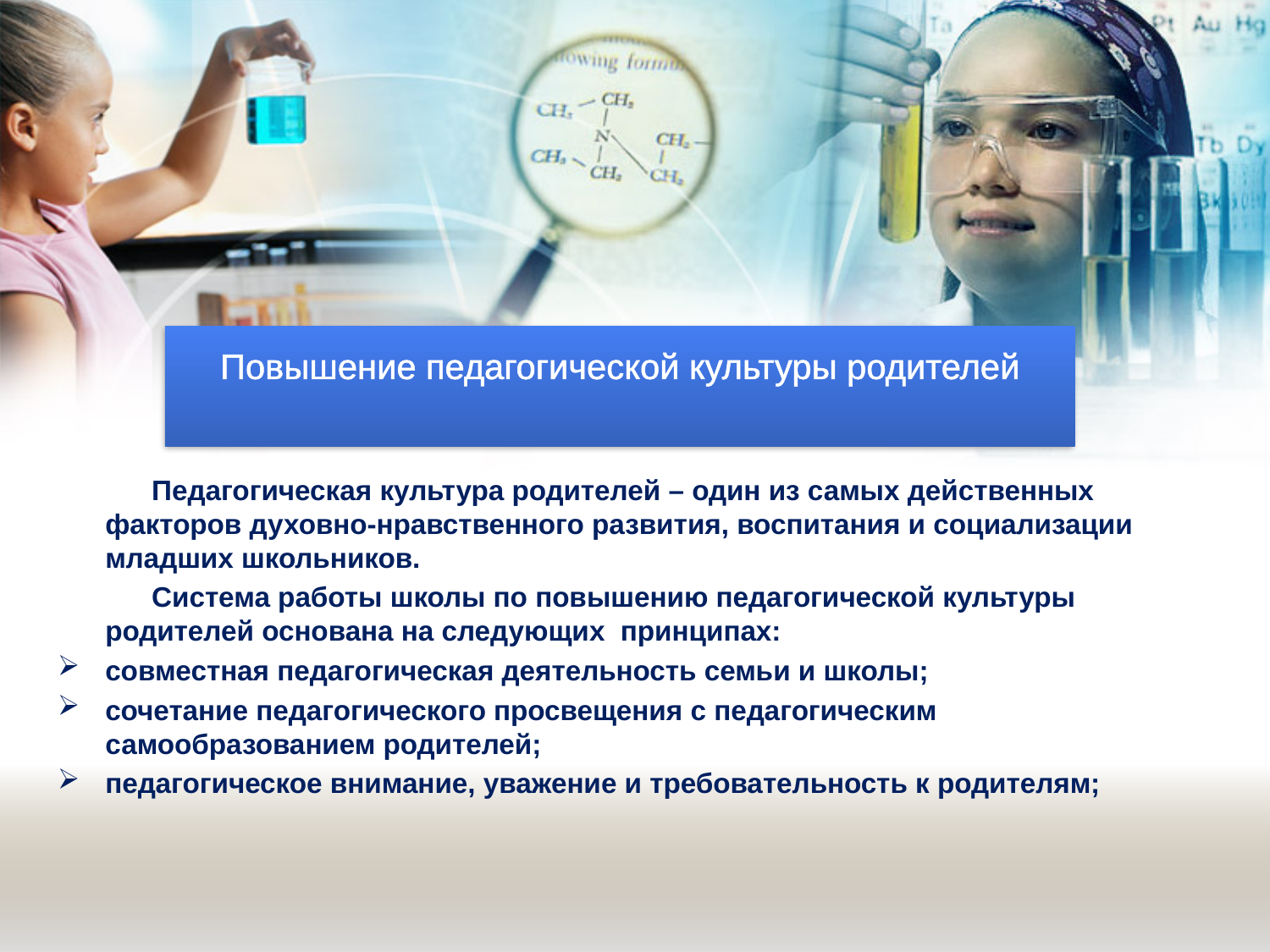

# Повышение педагогической культуры родителей
            Педагогическая культура родителей – один из самых действенных факторов духовно-нравственного развития, воспитания и социализации младших школьников.
            Система работы школы по повышению педагогической культуры родителей основана на следующих  принципах:
совместная педагогическая деятельность семьи и школы;
сочетание педагогического просвещения с педагогическим самообразованием родителей;
педагогическое внимание, уважение и требовательность к родителям;